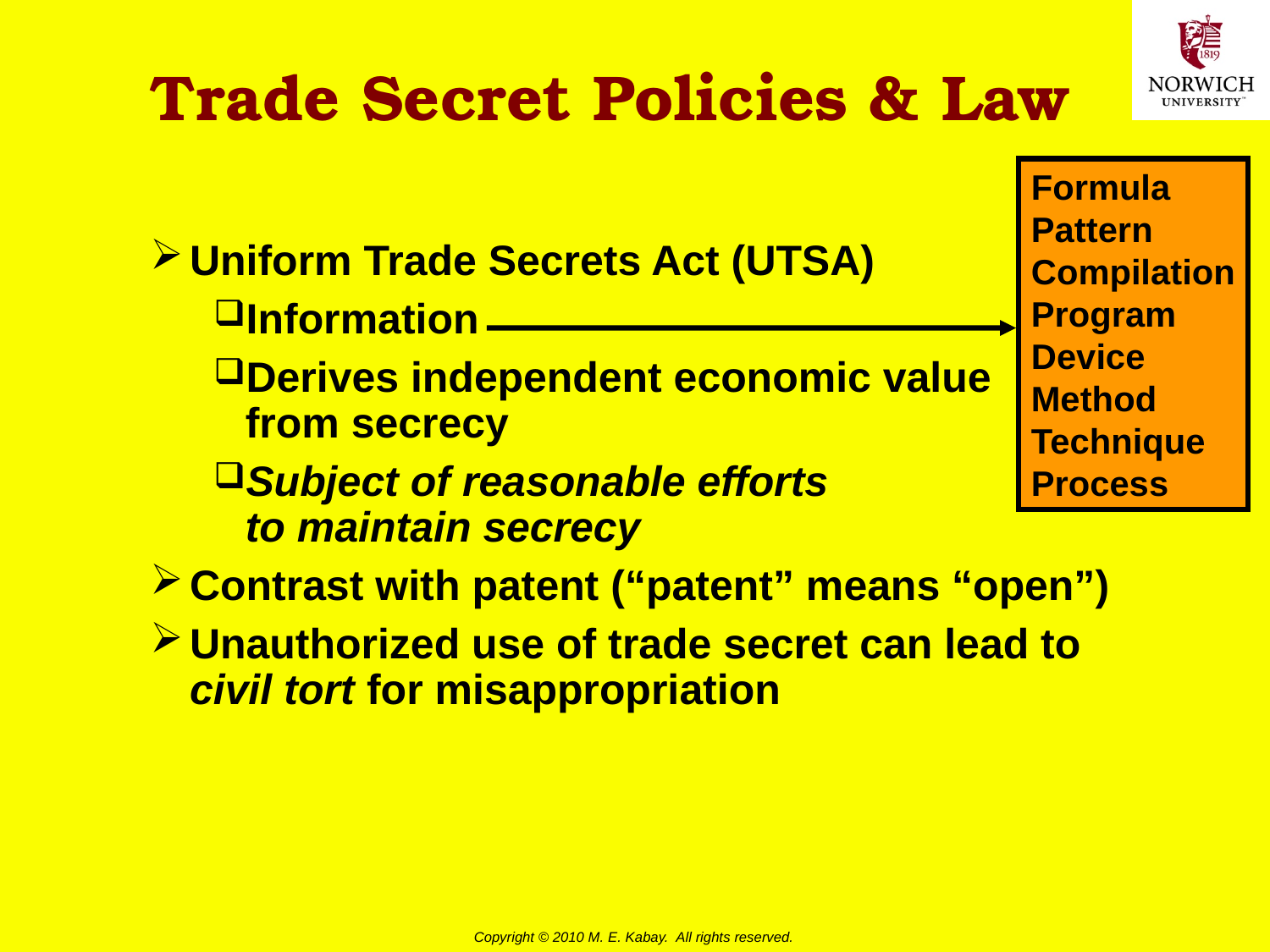

# Trade Secret Policies & Law
Formula
Pattern
Compilation
Program
Device
Method
Technique
Process
Uniform Trade Secrets Act (UTSA)
Information
Derives independent economic value
from secrecy
Subject of reasonable efforts
to maintain secrecy
Contrast with patent (“patent” means “open”)
Unauthorized use of trade secret can lead to civil tort for misappropriation